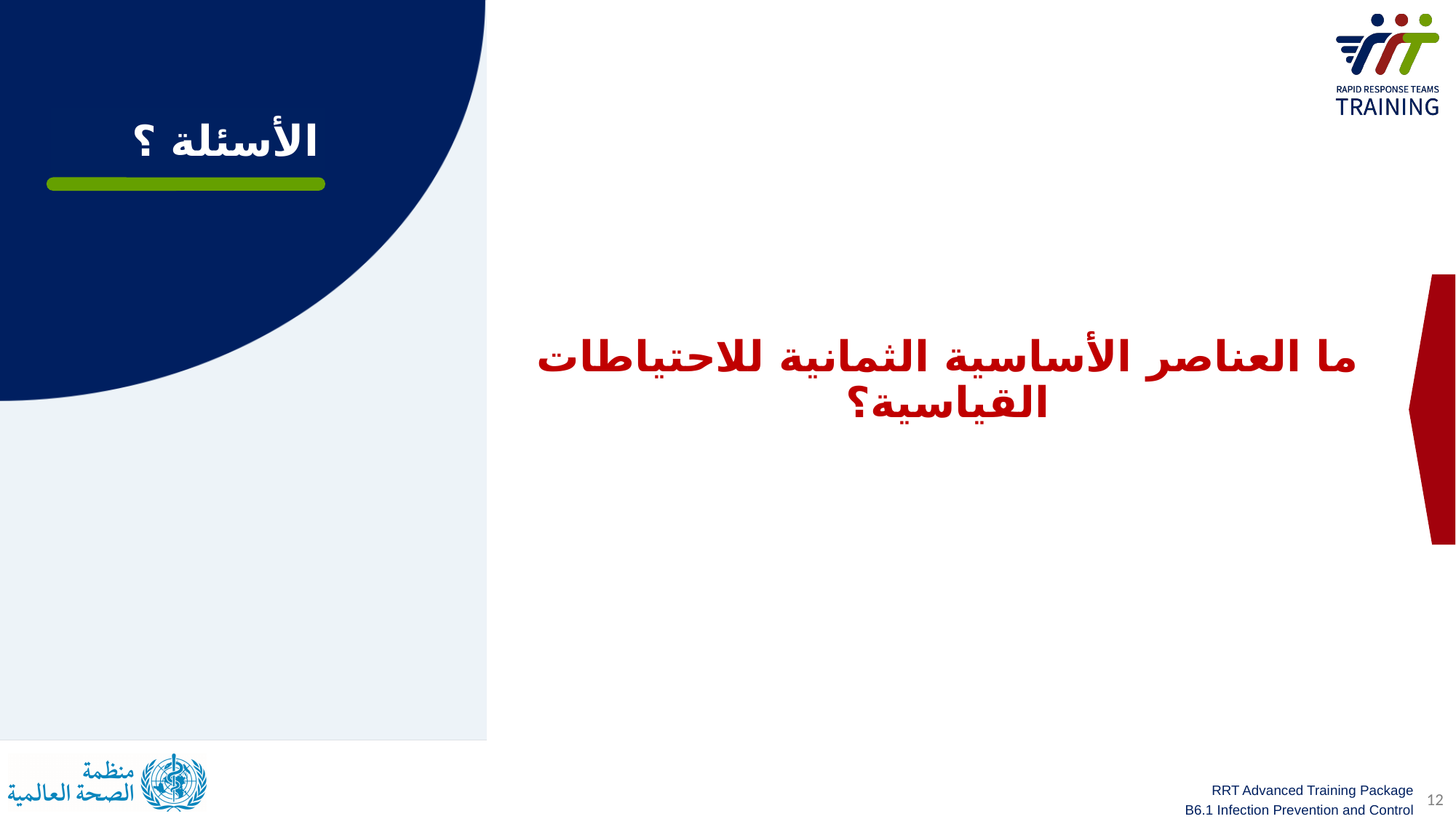

الأسئلة ؟
ما العناصر الأساسية الثمانية للاحتياطات القياسية؟